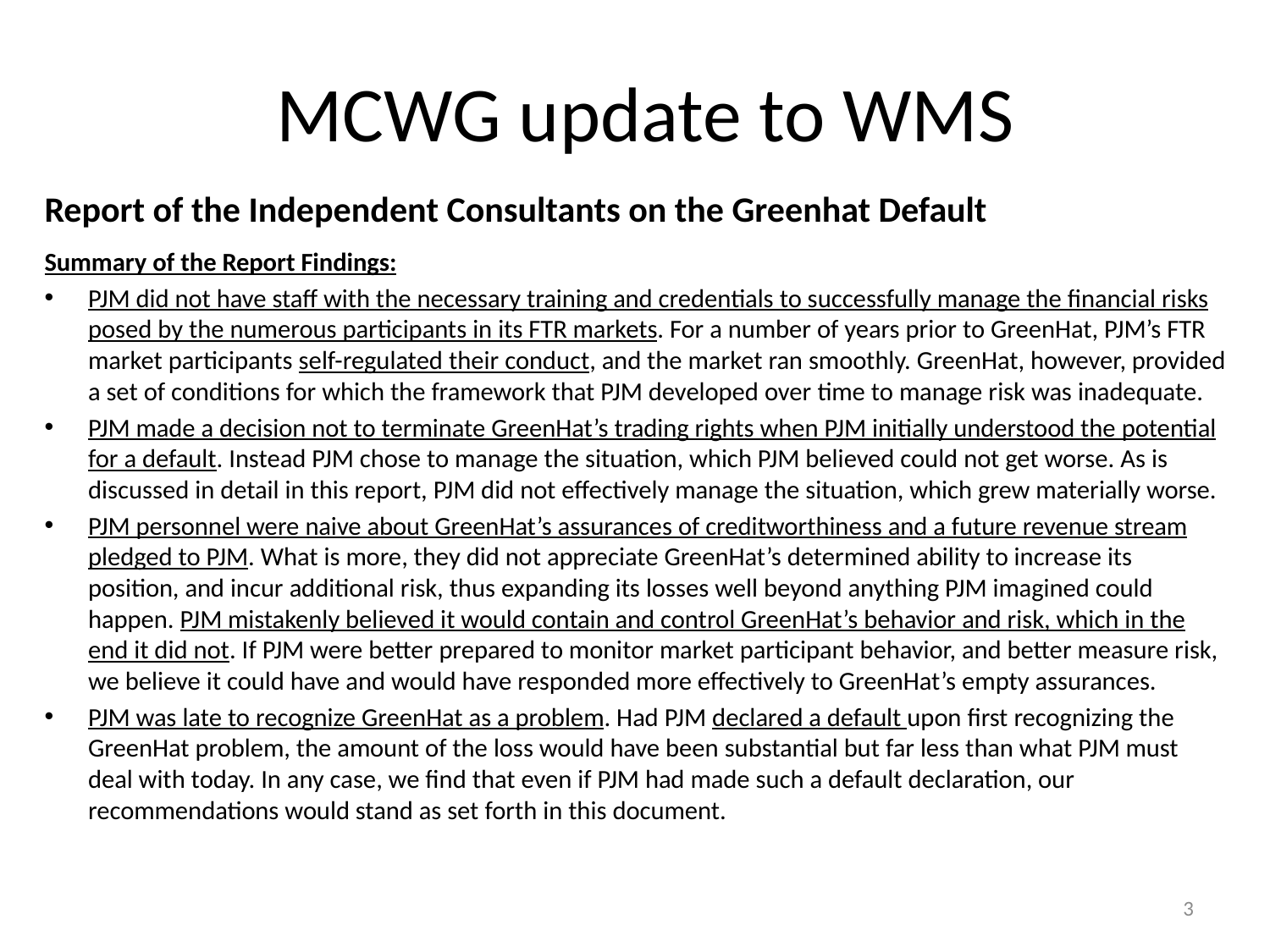

# MCWG update to WMS
Report of the Independent Consultants on the Greenhat Default

Summary of the Report Findings:
PJM did not have staff with the necessary training and credentials to successfully manage the financial risks posed by the numerous participants in its FTR markets. For a number of years prior to GreenHat, PJM’s FTR market participants self-regulated their conduct, and the market ran smoothly. GreenHat, however, provided a set of conditions for which the framework that PJM developed over time to manage risk was inadequate.
PJM made a decision not to terminate GreenHat’s trading rights when PJM initially understood the potential for a default. Instead PJM chose to manage the situation, which PJM believed could not get worse. As is discussed in detail in this report, PJM did not effectively manage the situation, which grew materially worse.
PJM personnel were naive about GreenHat’s assurances of creditworthiness and a future revenue stream pledged to PJM. What is more, they did not appreciate GreenHat’s determined ability to increase its position, and incur additional risk, thus expanding its losses well beyond anything PJM imagined could happen. PJM mistakenly believed it would contain and control GreenHat’s behavior and risk, which in the end it did not. If PJM were better prepared to monitor market participant behavior, and better measure risk, we believe it could have and would have responded more effectively to GreenHat’s empty assurances.
PJM was late to recognize GreenHat as a problem. Had PJM declared a default upon first recognizing the GreenHat problem, the amount of the loss would have been substantial but far less than what PJM must deal with today. In any case, we find that even if PJM had made such a default declaration, our recommendations would stand as set forth in this document.
3